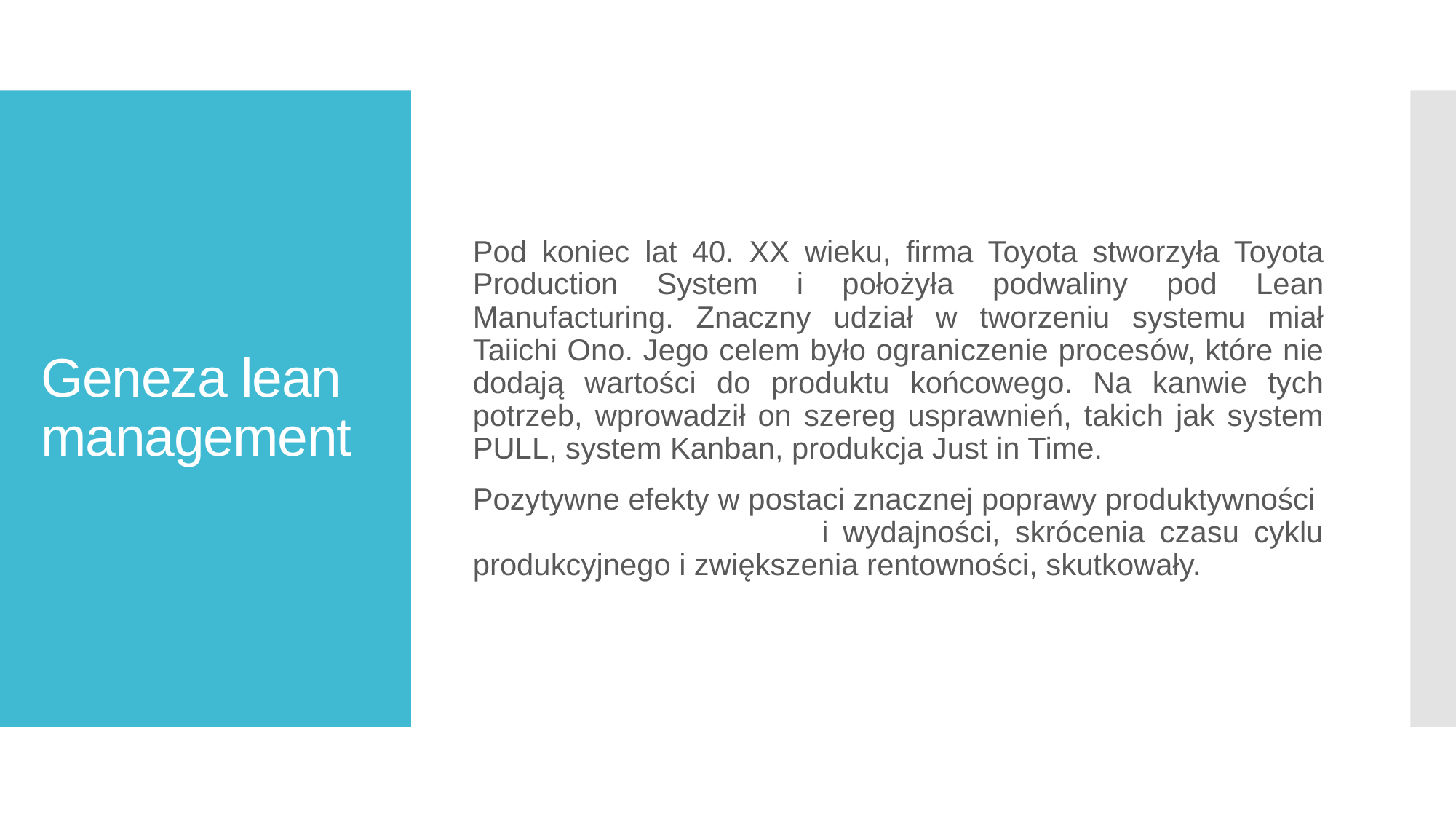

Pod koniec lat 40. XX wieku, firma Toyota stworzyła Toyota Production System i położyła podwaliny pod Lean Manufacturing. Znaczny udział w tworzeniu systemu miał Taiichi Ono. Jego celem było ograniczenie procesów, które nie dodają wartości do produktu końcowego. Na kanwie tych potrzeb, wprowadził on szereg usprawnień, takich jak system PULL, system Kanban, produkcja Just in Time.
Pozytywne efekty w postaci znacznej poprawy produktywności                          i wydajności, skrócenia czasu cyklu produkcyjnego i zwiększenia rentowności, skutkowały.
# Geneza lean management